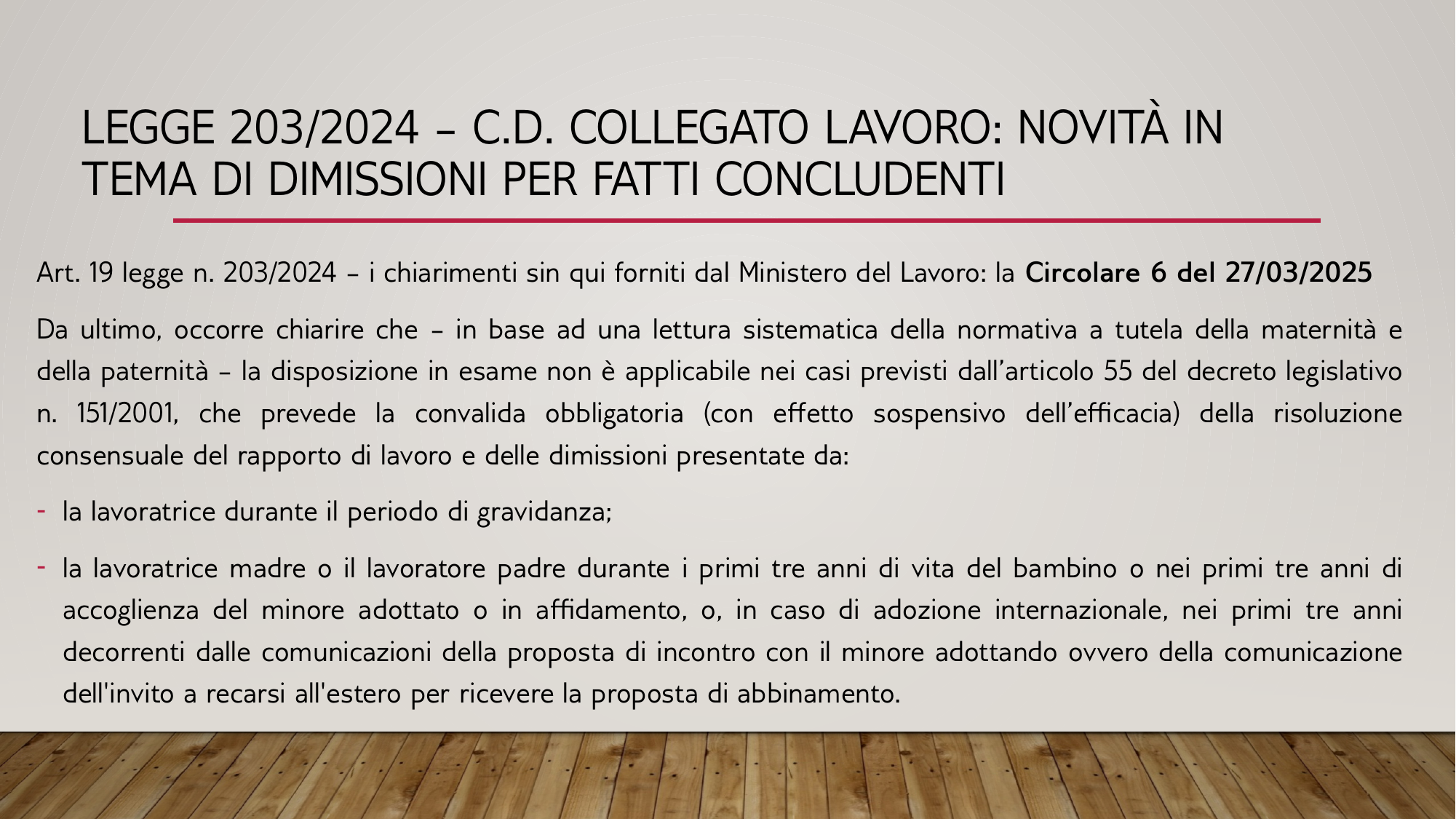

# Legge 203/2024 – c.d. collegato lavoro: novità in tema di dimissioni per fatti concludenti
Art. 19 legge n. 203/2024 – i chiarimenti sin qui forniti dal Ministero del Lavoro: la Circolare 6 del 27/03/2025
Da ultimo, occorre chiarire che – in base ad una lettura sistematica della normativa a tutela della maternità e della paternità – la disposizione in esame non è applicabile nei casi previsti dall’articolo 55 del decreto legislativo n. 151/2001, che prevede la convalida obbligatoria (con effetto sospensivo dell’efficacia) della risoluzione consensuale del rapporto di lavoro e delle dimissioni presentate da:
la lavoratrice durante il periodo di gravidanza;
la lavoratrice madre o il lavoratore padre durante i primi tre anni di vita del bambino o nei primi tre anni di accoglienza del minore adottato o in affidamento, o, in caso di adozione internazionale, nei primi tre anni decorrenti dalle comunicazioni della proposta di incontro con il minore adottando ovvero della comunicazione dell'invito a recarsi all'estero per ricevere la proposta di abbinamento.